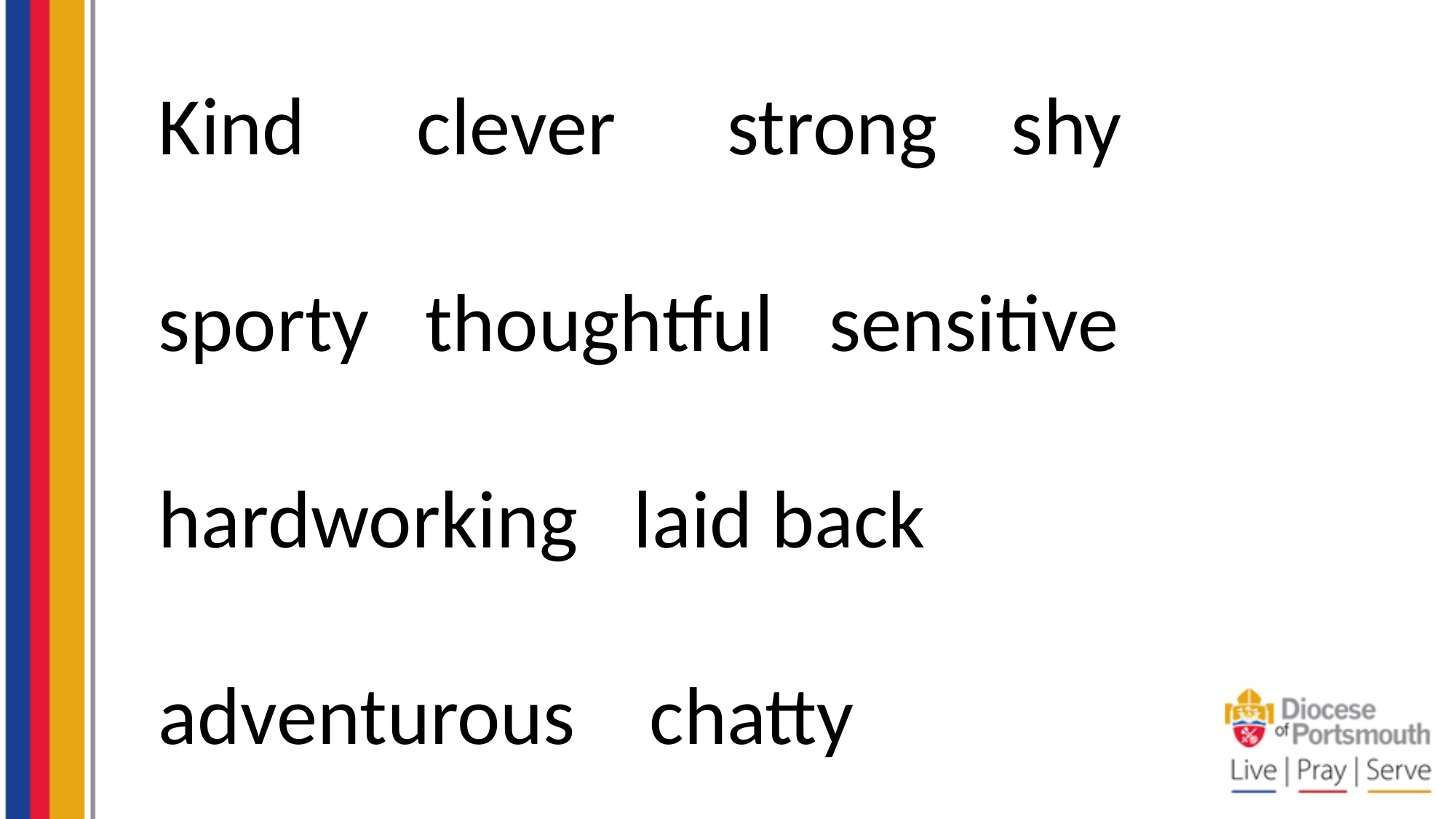

Kind      clever      strong    shy

sporty   thoughtful   sensitive

hardworking   laid back

adventurous    chatty